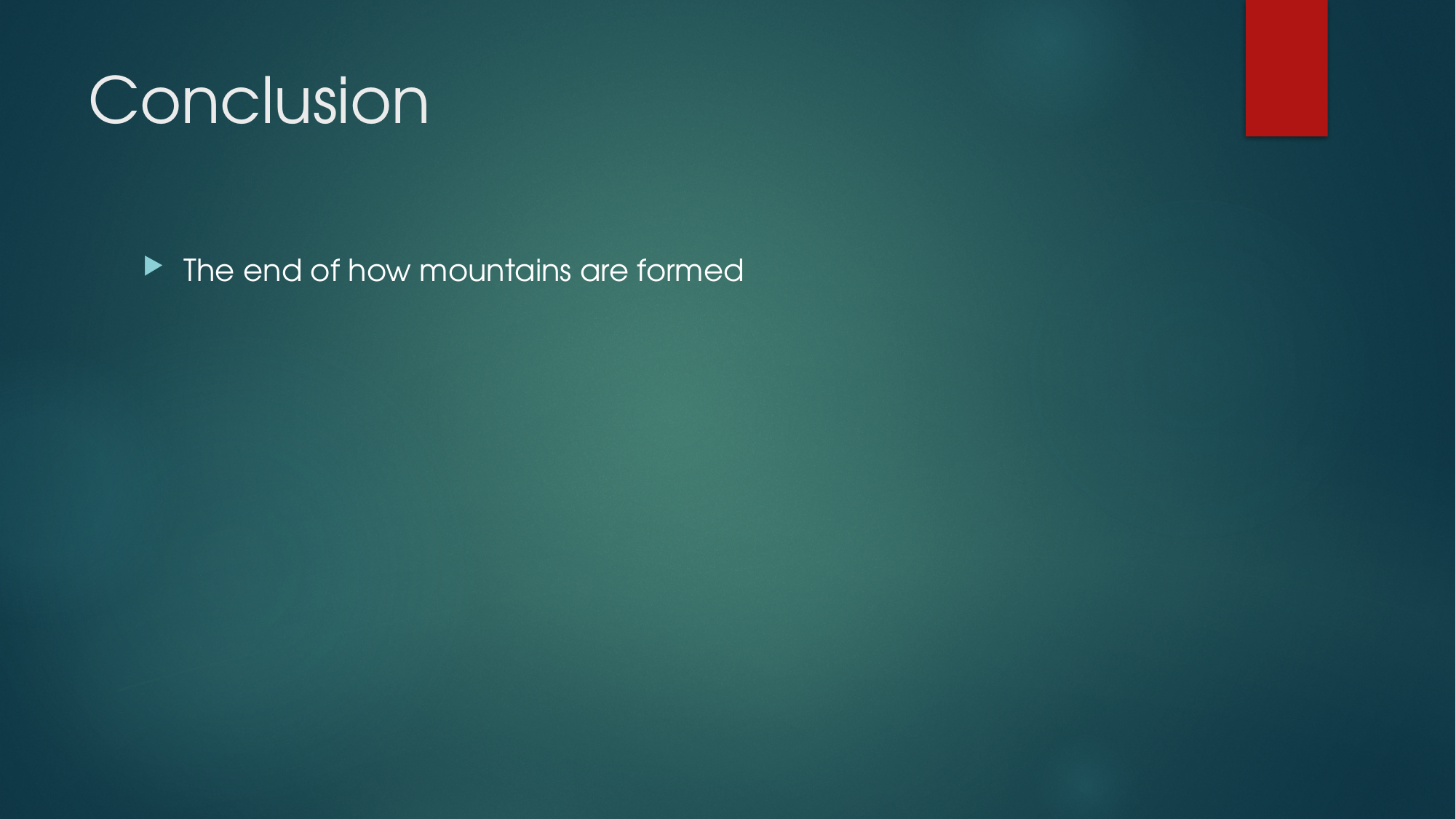

# Conclusion
The end of how mountains are formed